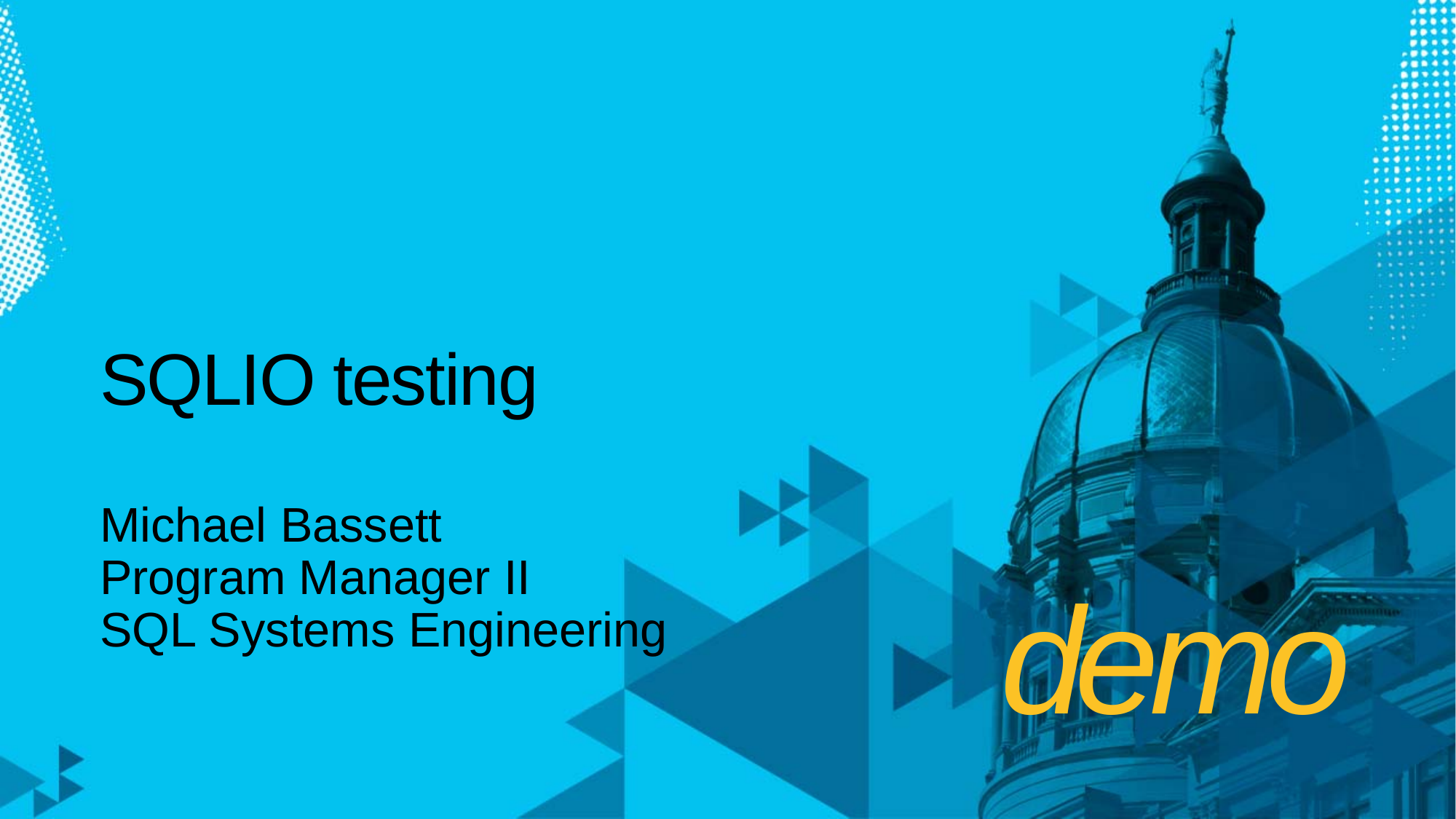

# SQLIO testing
Michael Bassett
Program Manager II
SQL Systems Engineering
demo